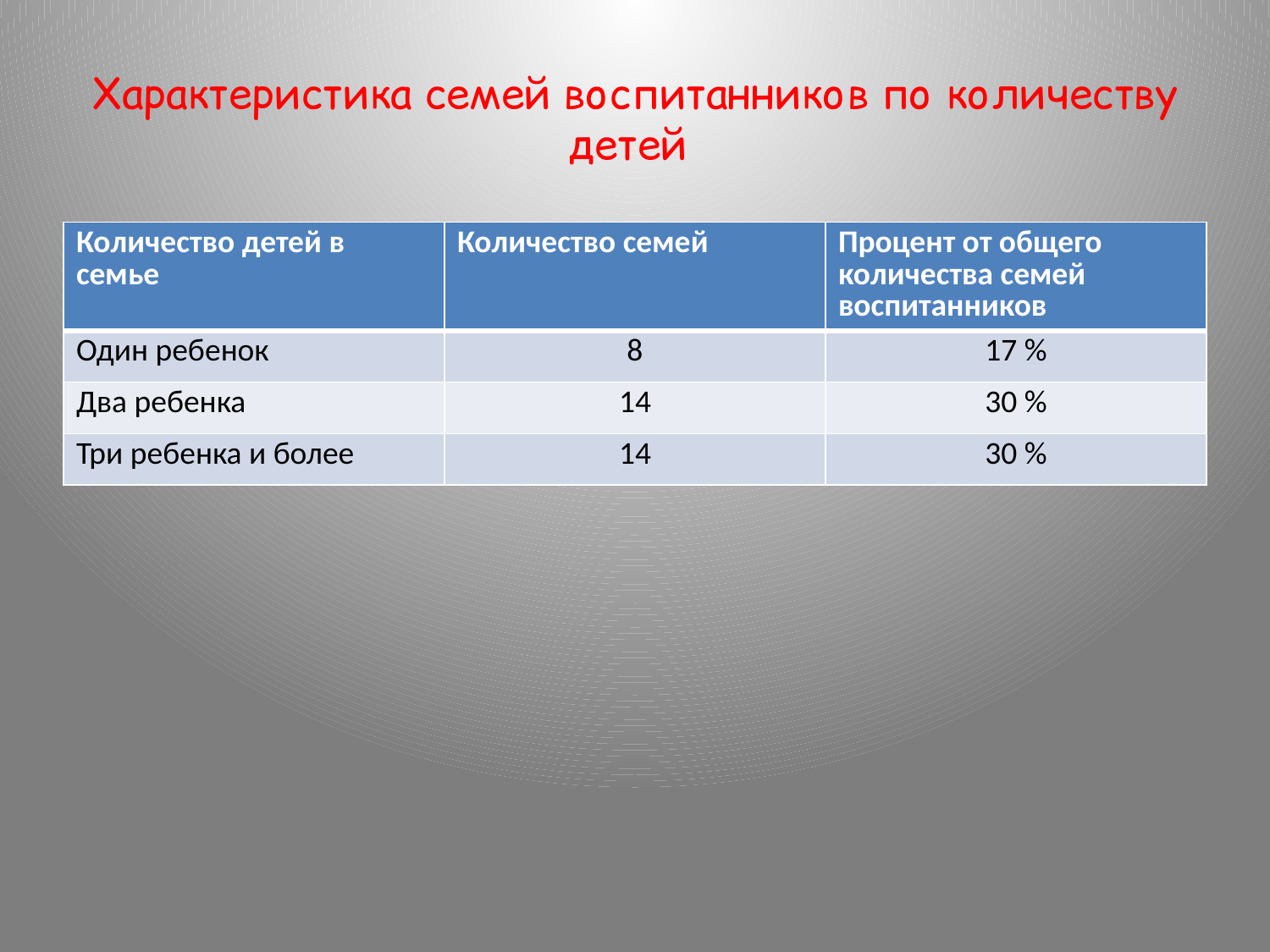

# Характеристика семей воспитанников по количеству детей
| Количество детей в семье | Количество семей | Процент от общего количества семей воспитанников |
| --- | --- | --- |
| Один ребенок | 8 | 17 % |
| Два ребенка | 14 | 30 % |
| Три ребенка и более | 14 | 30 % |